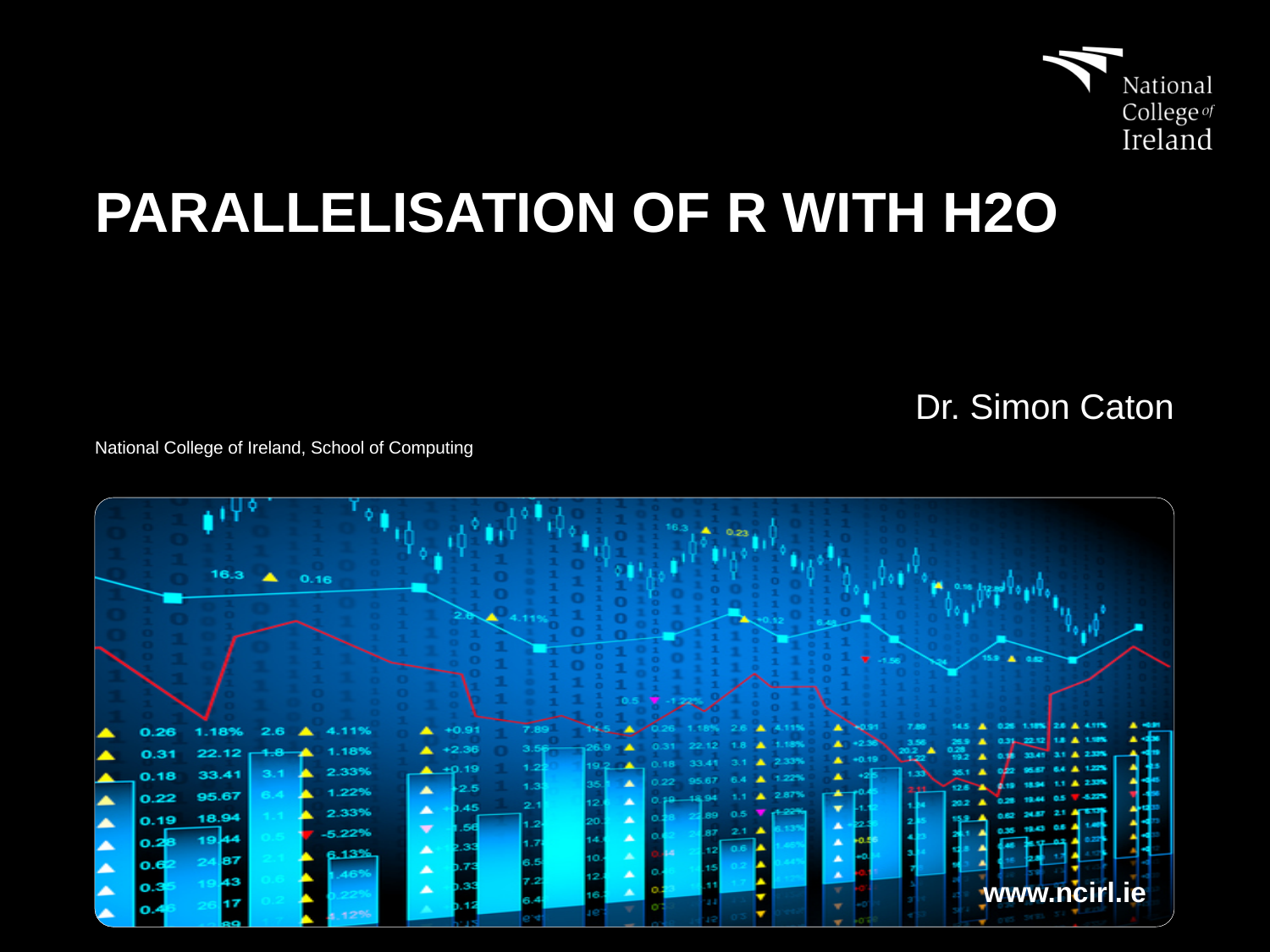

# Parallelisation of R with h2o
Dr. Simon Caton